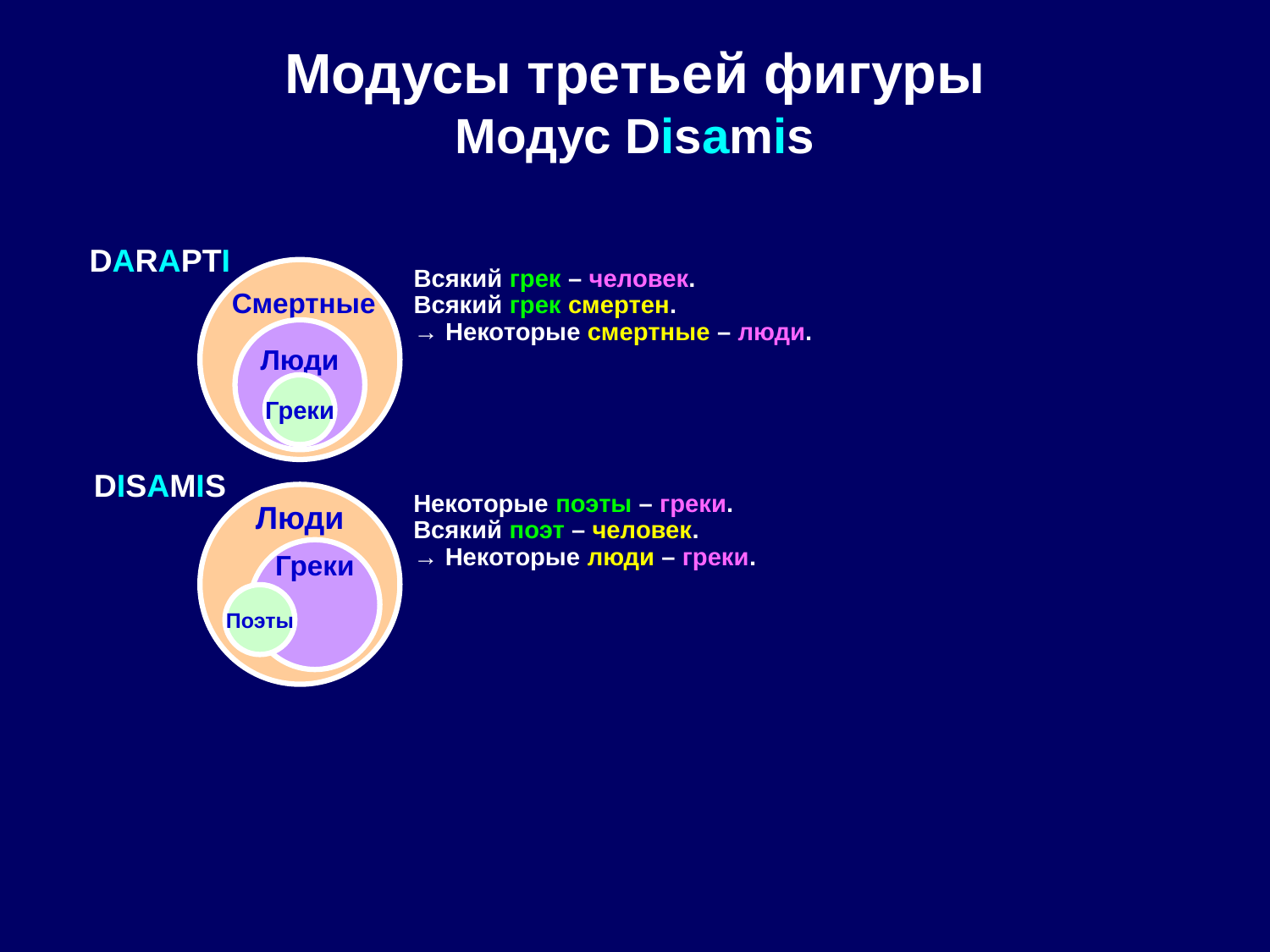

# Модусы третьей фигуры Модус Disamis
DARAPTI
 Смертные
Всякий грек – человек.
Всякий грек смертен.
→ Некоторые смертные – люди.
Люди
Греки
DISAMIS
Люди

Некоторые поэты – греки.
Всякий поэт – человек.
→ Некоторые люди – греки.
Греки
Поэты